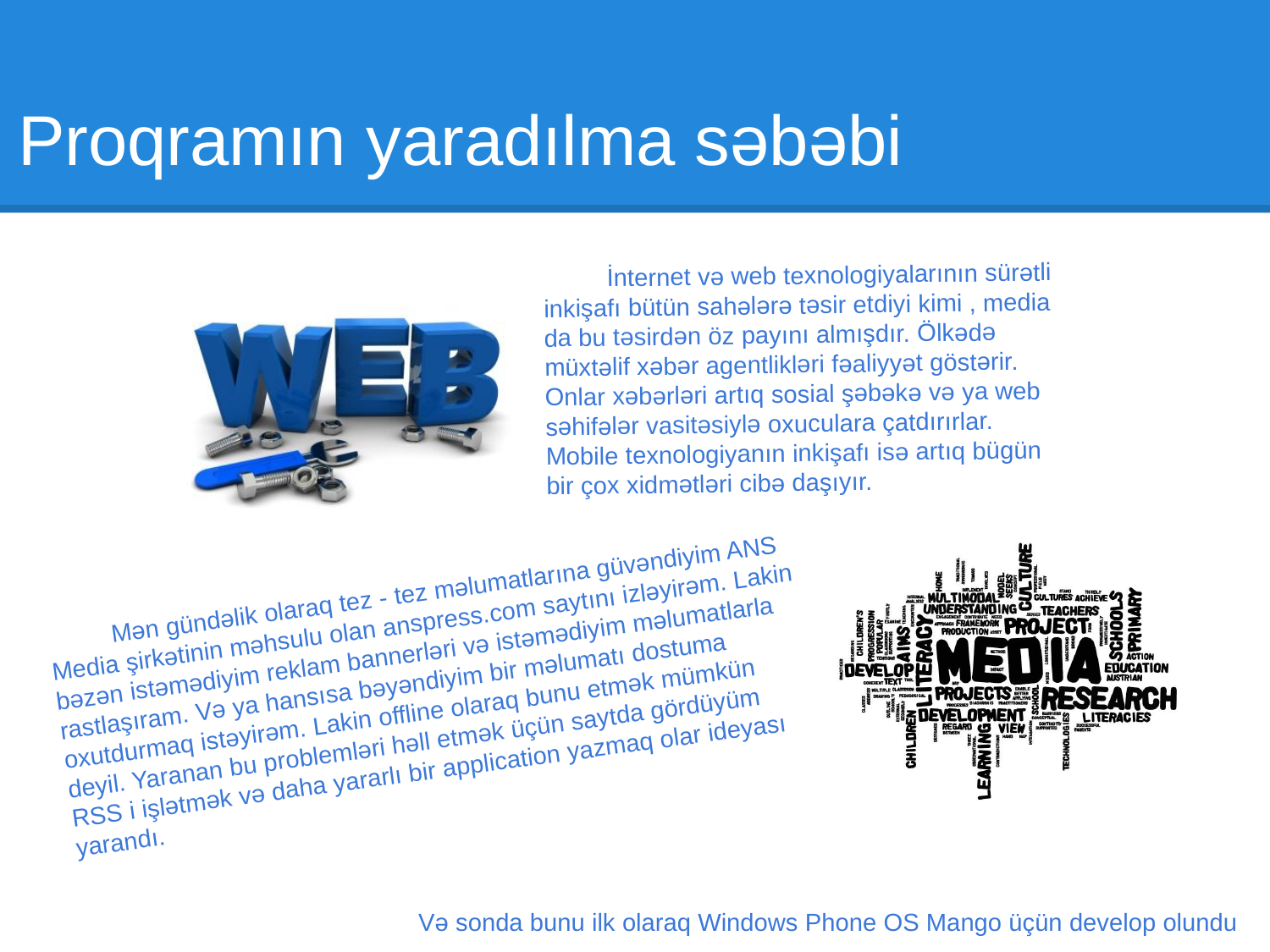

Proqramın yaradılma səbəbi
İnternet və web texnologiyalarının sürətli inkişafı bütün sahələrə təsir etdiyi kimi , media da bu təsirdən öz payını almışdır. Ölkədə müxtəlif xəbər agentlikləri fəaliyyət göstərir. Onlar xəbərləri artıq sosial şəbəkə və ya web səhifələr vasitəsiylə oxuculara çatdırırlar. Mobile texnologiyanın inkişafı isə artıq bügün bir çox xidmətləri cibə daşıyır.

Mən gündəlik olaraq tez - tez məlumatlarına güvəndiyim ANS Media şirkətinin məhsulu olan anspress.com saytını izləyirəm. Lakin bəzən istəmədiyim reklam bannerləri və istəmədiyim məlumatlarla rastlaşıram. Və ya hansısa bəyəndiyim bir məlumatı dostuma oxutdurmaq istəyirəm. Lakin offline olaraq bunu etmək mümkün deyil. Yaranan bu problemləri həll etmək üçün saytda gördüyüm RSS i işlətmək və daha yararlı bir application yazmaq olar ideyası yarandı.
Və sonda bunu ilk olaraq Windows Phone OS Mango üçün develop olundu